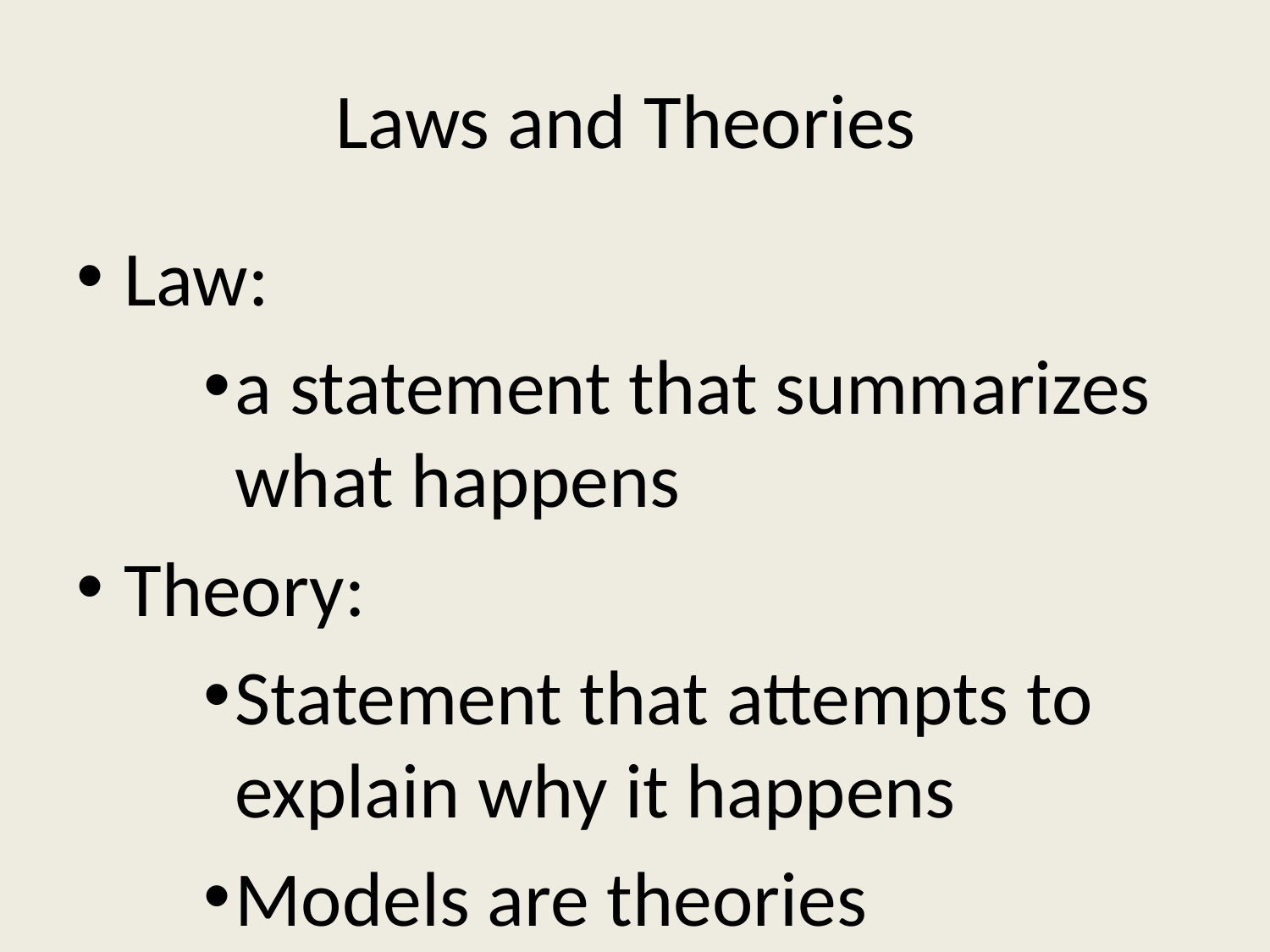

# Laws and Theories
Law:
a statement that summarizes what happens
Theory:
Statement that attempts to explain why it happens
Models are theories